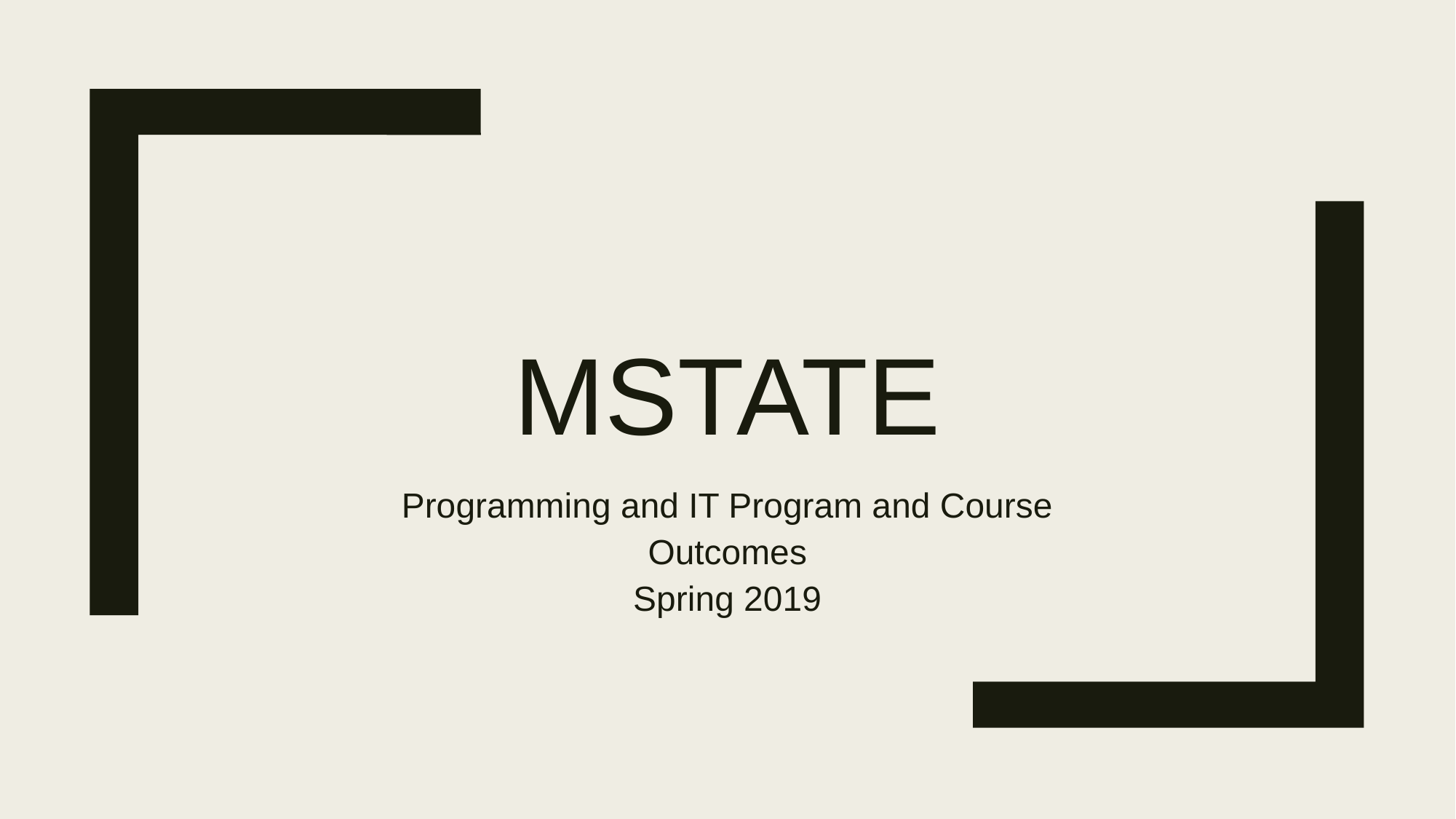

# Mstate
Programming and IT Program and Course Outcomes
Spring 2019